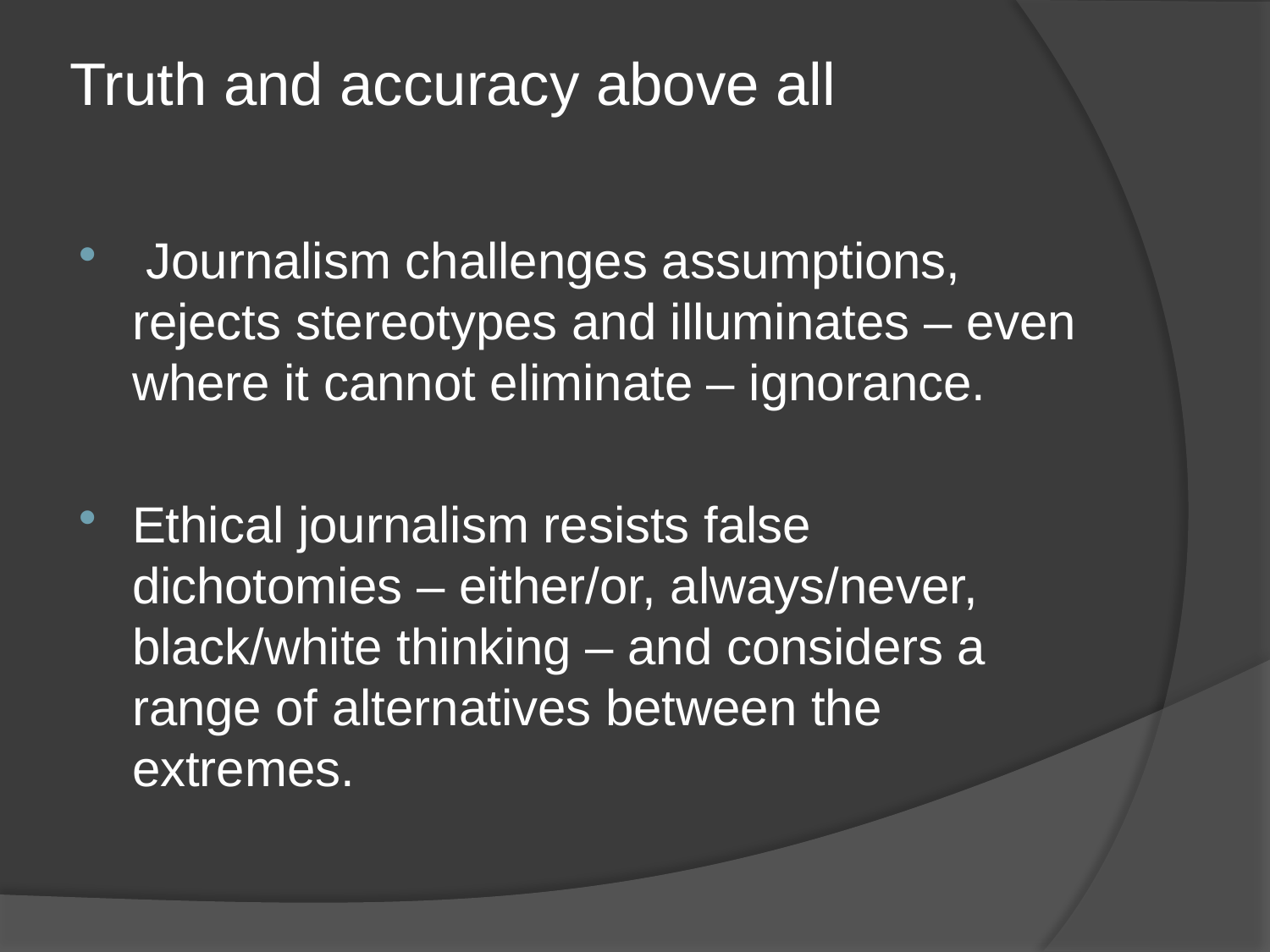

# Truth and accuracy above all
 Journalism challenges assumptions, rejects stereotypes and illuminates – even where it cannot eliminate – ignorance.

Ethical journalism resists false dichotomies – either/or, always/never, black/white thinking – and considers a range of alternatives between the extremes.